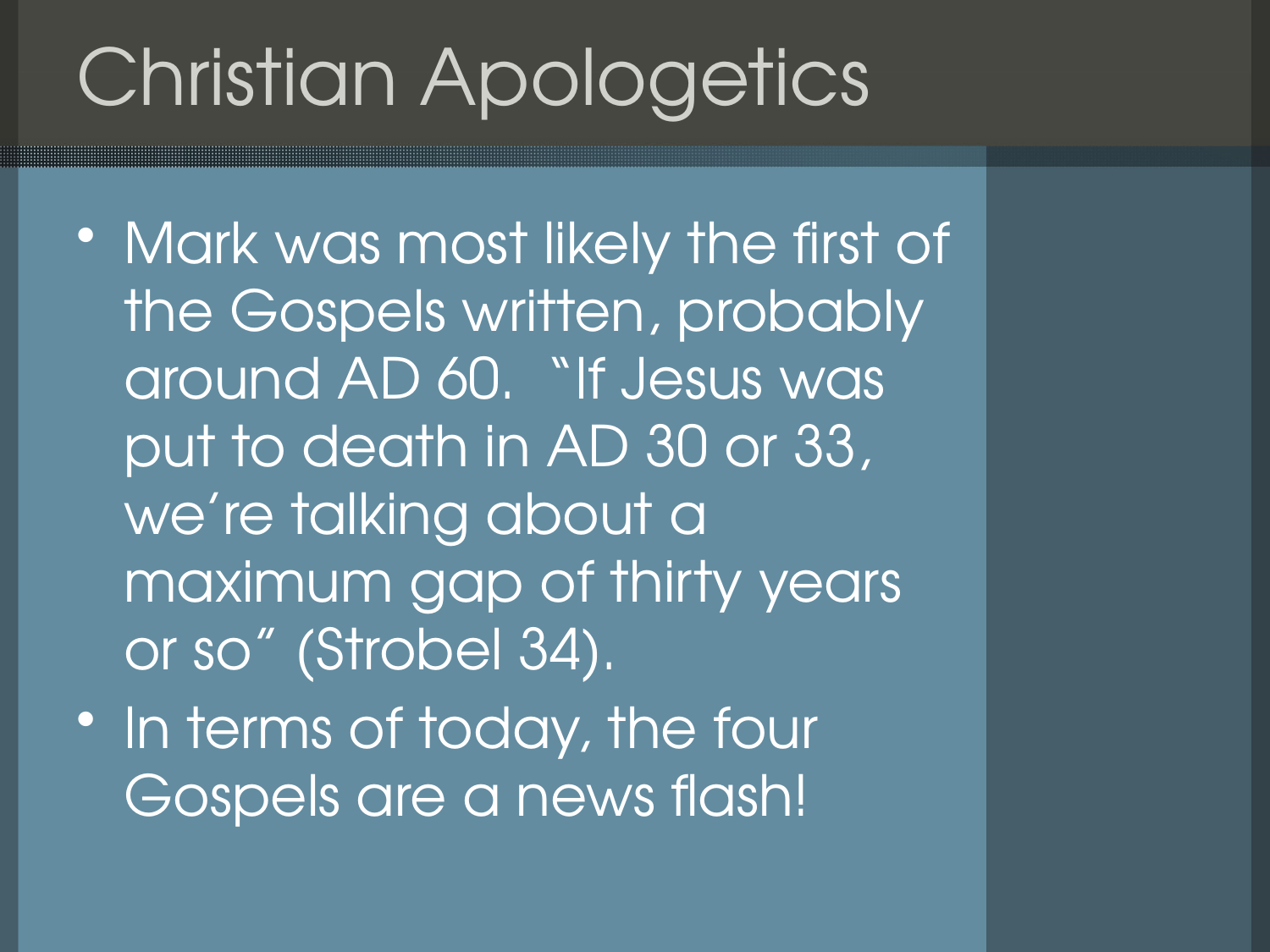

# Christian Apologetics
Mark was most likely the first of the Gospels written, probably around AD 60.  “If Jesus was put to death in AD 30 or 33, we’re talking about a maximum gap of thirty years or so” (Strobel 34).
In terms of today, the four Gospels are a news flash!